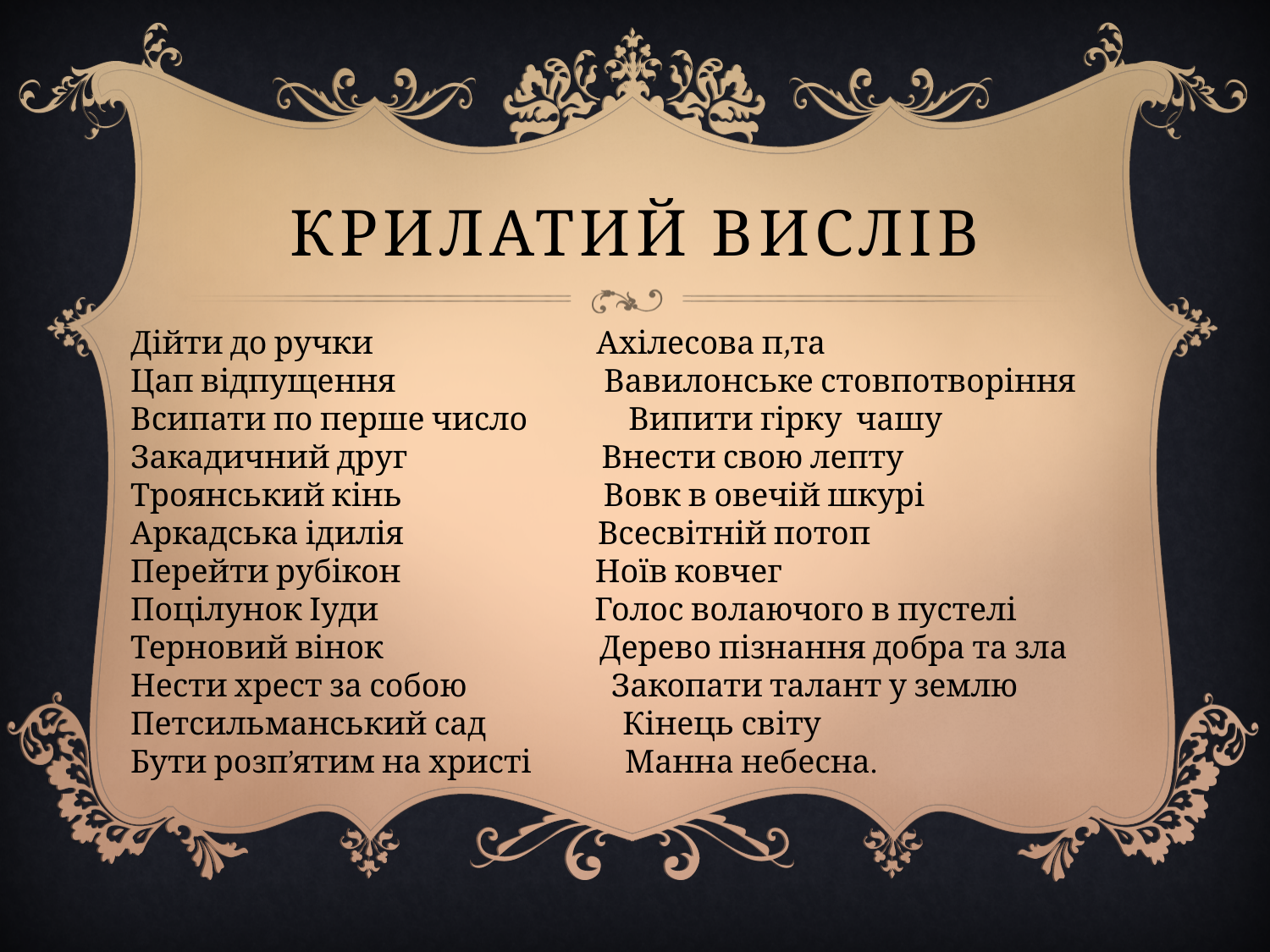

# Крилатий вислів
Дійти до ручки                               Ахілесова п,та
Цап відпущення                             Вавилонське стовпотворіння
Всипати по перше число              Випити гірку  чашу
Закадичний друг                           Внести свою лепту
Троянський кінь                            Вовк в овечій шкурі
Аркадська ідилія                           Всесвітній потоп
Перейти рубікон                           Ноїв ковчег
Поцілунок Іуди                              Голос волаючого в пустелі
Терновий вінок                              Дерево пізнання добра та зла
Нести хрест за собою                    Закопати талант у землю
Петсильманський сад                   Кінець світу
Бути розп’ятим на христі             Манна небесна.